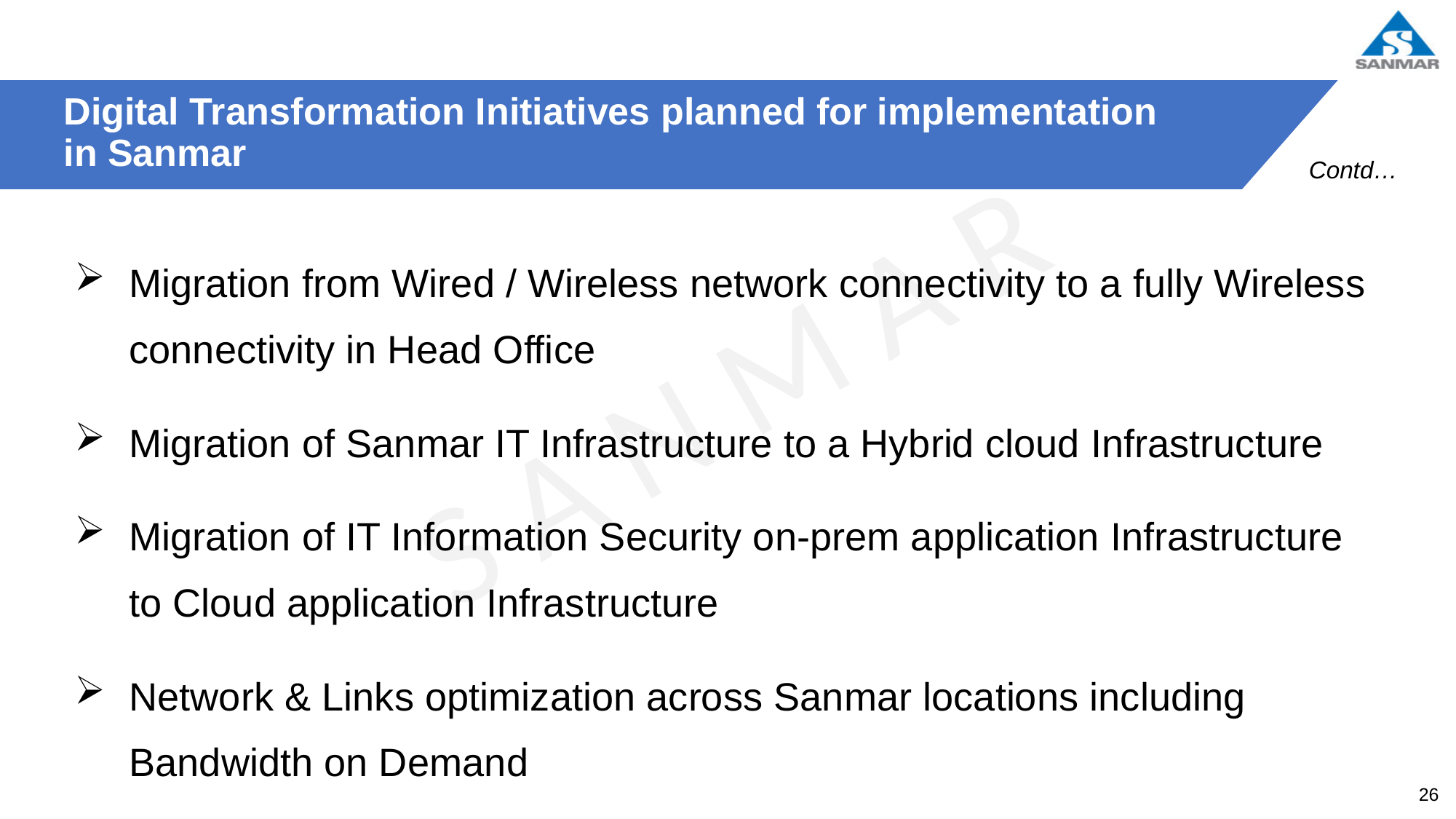

Digital Transformation Initiatives planned for implementation
in Sanmar
Contd…
Migration from Wired / Wireless network connectivity to a fully Wireless connectivity in Head Office
Migration of Sanmar IT Infrastructure to a Hybrid cloud Infrastructure
Migration of IT Information Security on-prem application Infrastructure to Cloud application Infrastructure
Network & Links optimization across Sanmar locations including Bandwidth on Demand
26